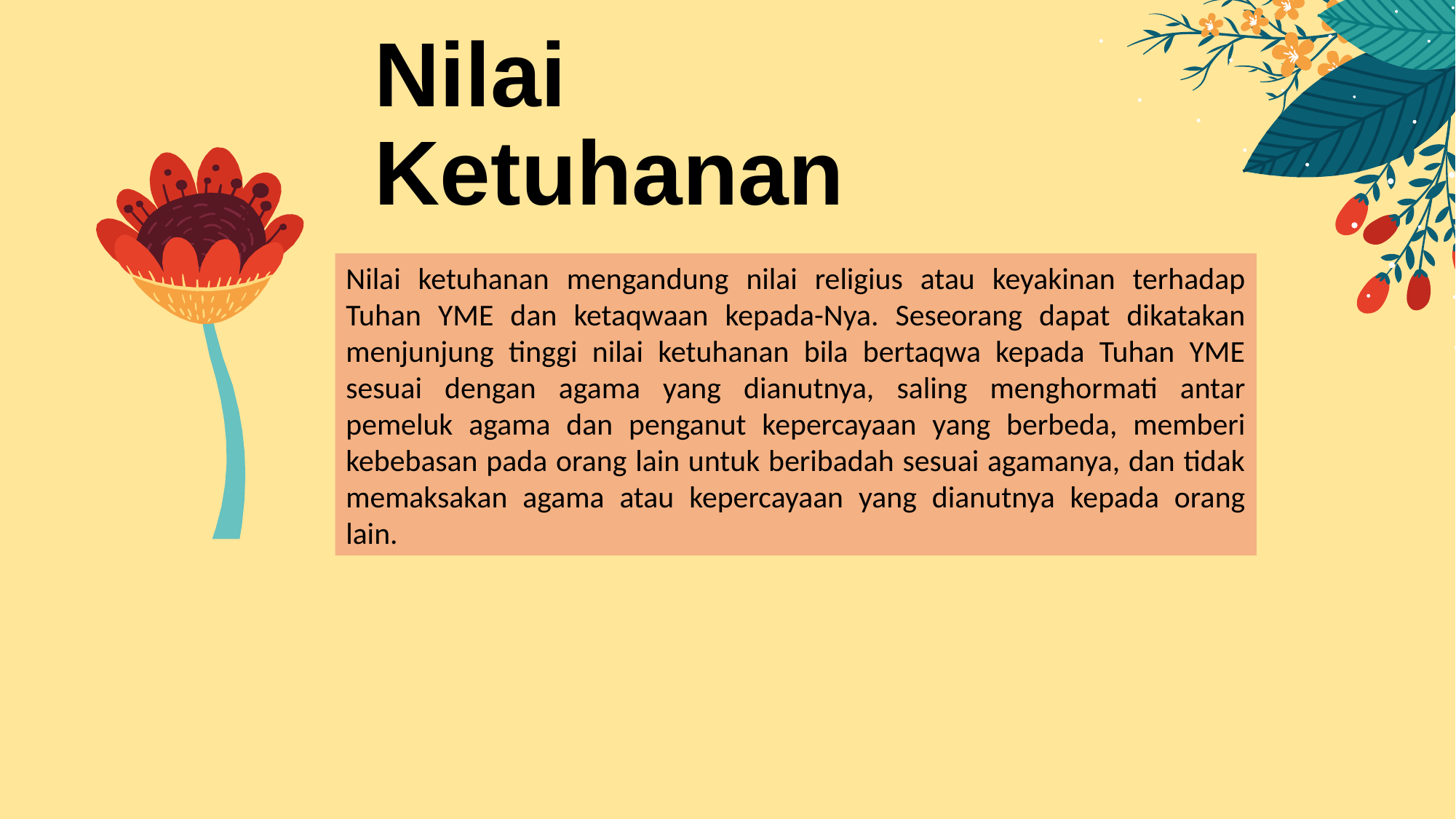

# Nilai Ketuhanan

Nilai ketuhanan mengandung nilai religius atau keyakinan terhadap Tuhan YME dan ketaqwaan kepada-Nya. Seseorang dapat dikatakan menjunjung tinggi nilai ketuhanan bila bertaqwa kepada Tuhan YME sesuai dengan agama yang dianutnya, saling menghormati antar pemeluk agama dan penganut kepercayaan yang berbeda, memberi kebebasan pada orang lain untuk beribadah sesuai agamanya, dan tidak memaksakan agama atau kepercayaan yang dianutnya kepada orang lain.